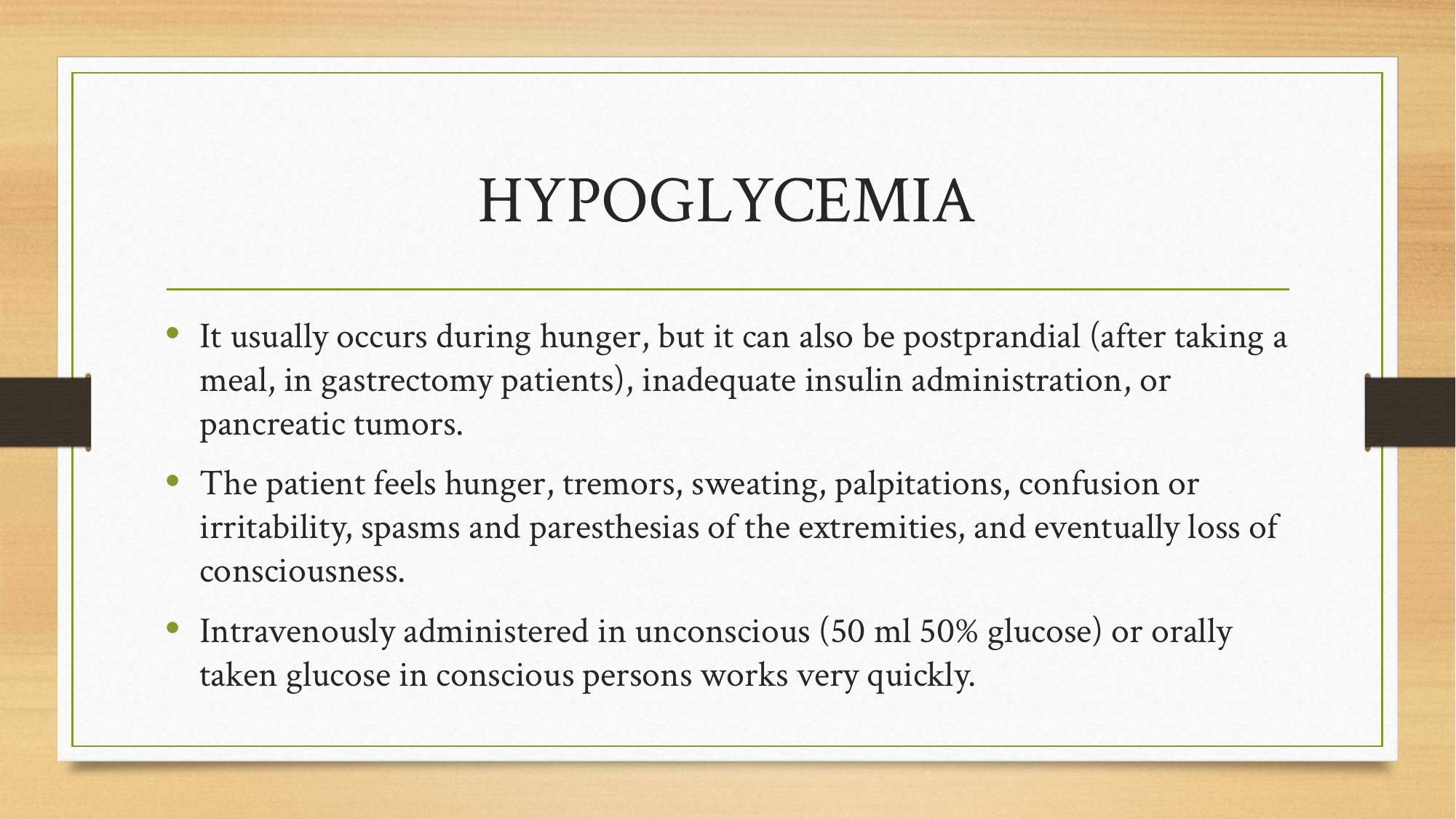

# HYPOGLYCEMIA
It usually occurs during hunger, but it can also be postprandial (after taking a meal, in gastrectomy patients), inadequate insulin administration, or pancreatic tumors.
The patient feels hunger, tremors, sweating, palpitations, confusion or irritability, spasms and paresthesias of the extremities, and eventually loss of consciousness.
Intravenously administered in unconscious (50 ml 50% glucose) or orally taken glucose in conscious persons works very quickly.